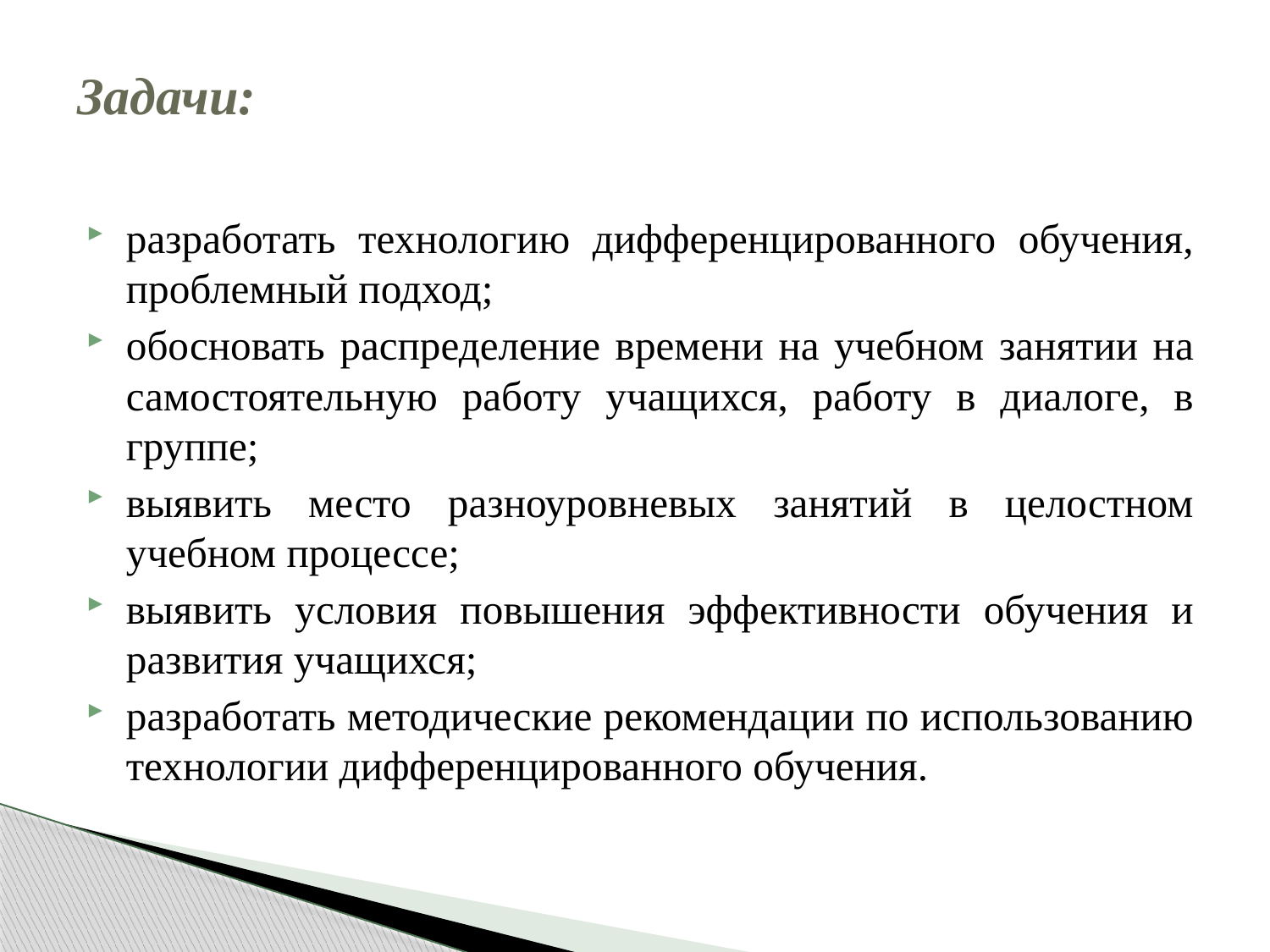

# Задачи:
разработать технологию дифференцированного обучения, проблемный подход;
обосновать распределение времени на учебном занятии на самостоятельную работу учащихся, работу в диалоге, в группе;
выявить место разноуровневых занятий в целостном учебном процессе;
выявить условия повышения эффективности обучения и развития учащихся;
разработать методические рекомендации по использованию технологии дифференцированного обучения.